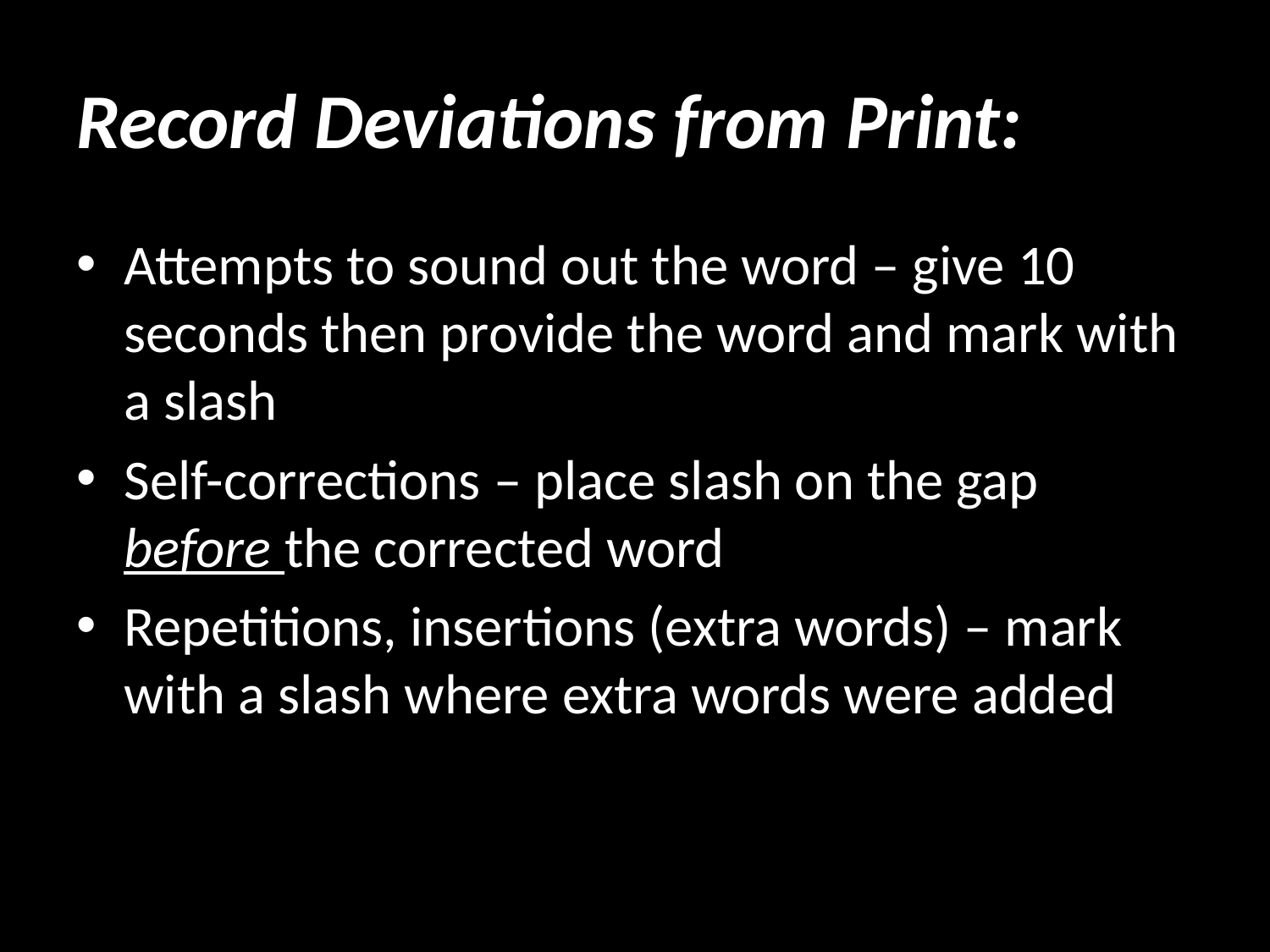

# Record Deviations from Print:
Attempts to sound out the word – give 10 seconds then provide the word and mark with a slash
Self-corrections – place slash on the gap before the corrected word
Repetitions, insertions (extra words) – mark with a slash where extra words were added